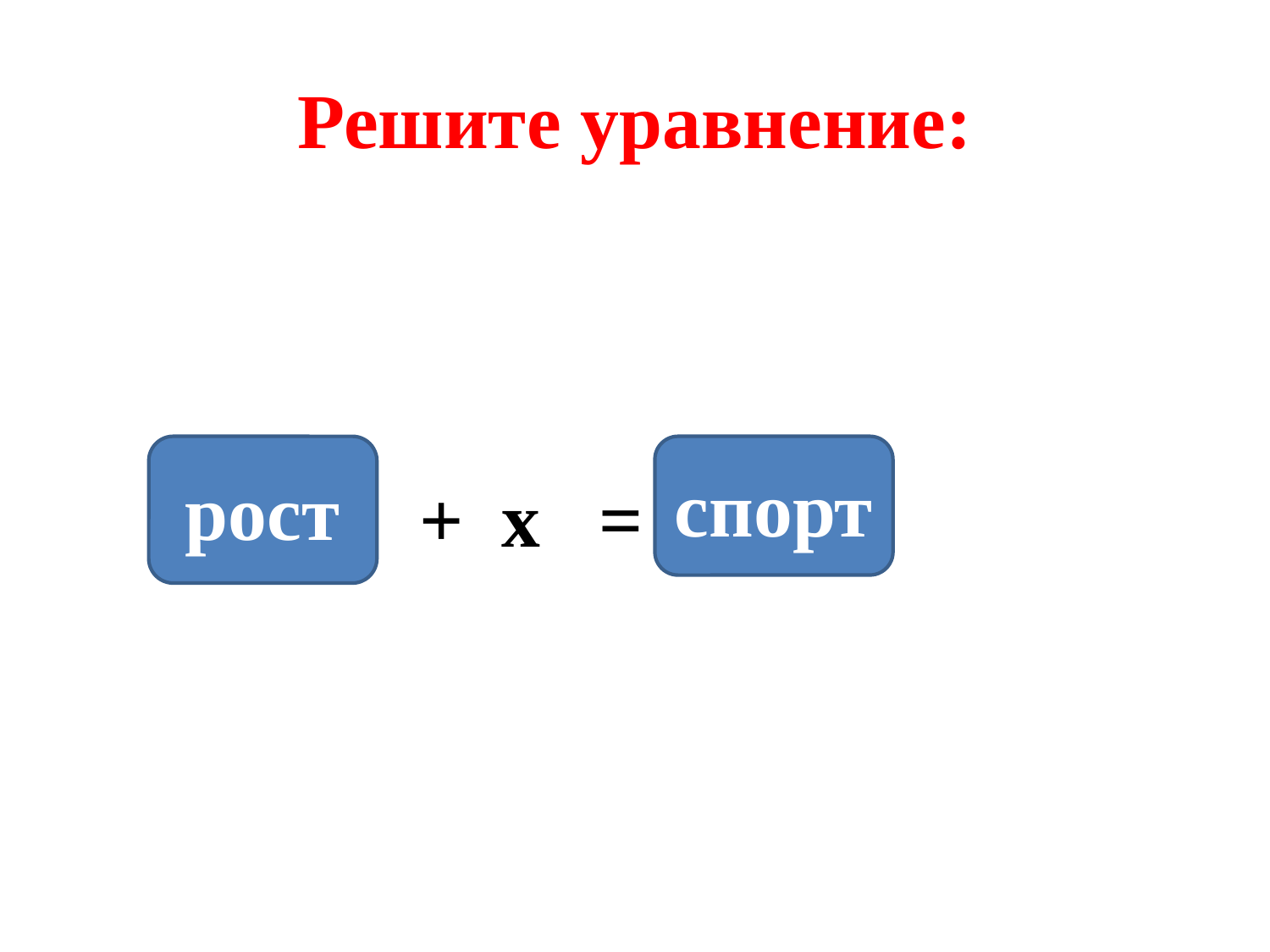

# Решите уравнение:

                           +  х   =
рост
спорт